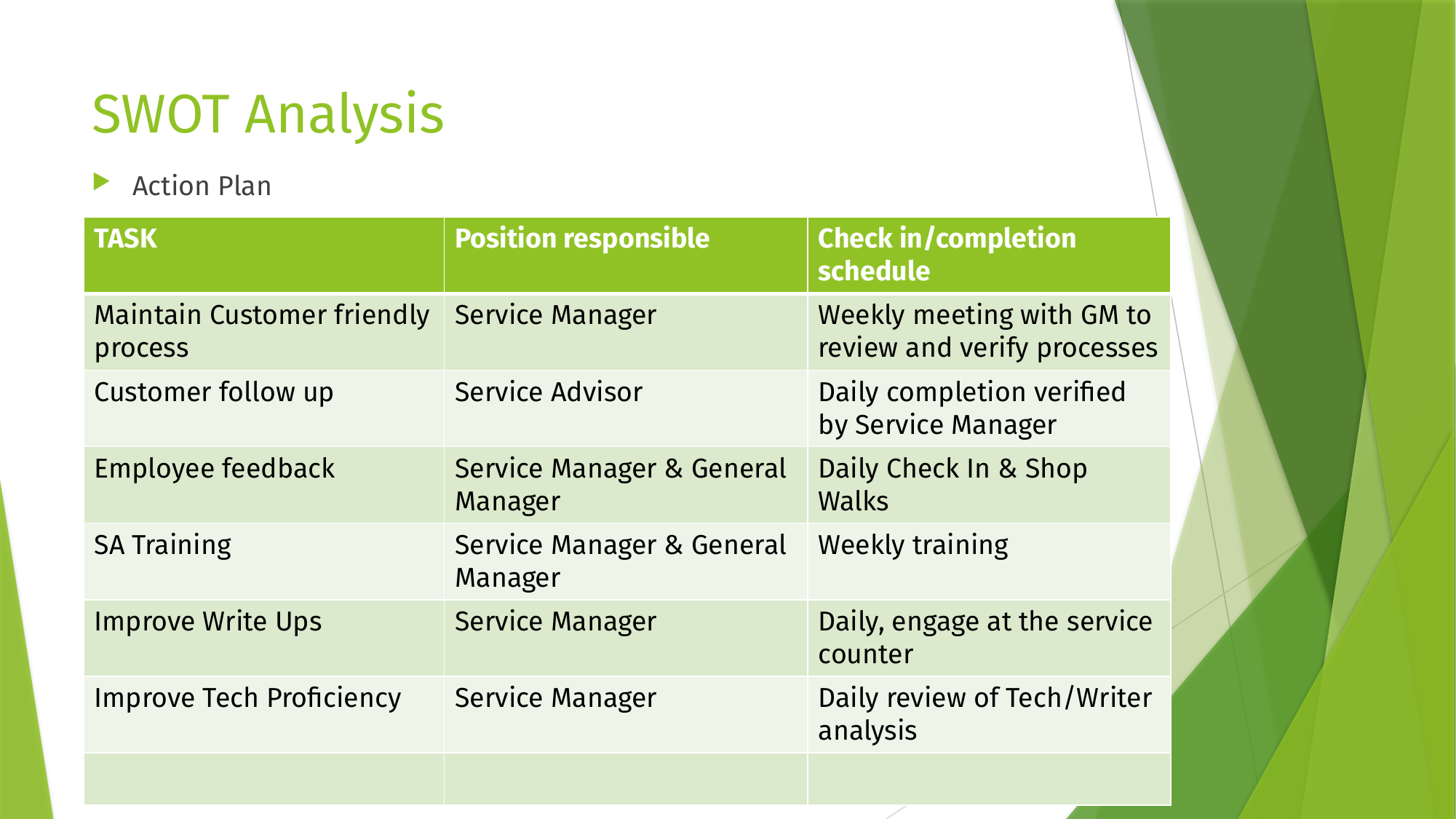

# SWOT Analysis
Action Plan

| TASK | Position responsible | Check in/completion schedule |
| --- | --- | --- |
| Maintain Customer friendly process | Service Manager | Weekly meeting with GM to review and verify processes |
| Customer follow up | Service Advisor | Daily completion verified by Service Manager |
| Employee feedback | Service Manager & General Manager | Daily Check In & Shop Walks |
| SA Training | Service Manager & General Manager | Weekly training |
| Improve Write Ups | Service Manager | Daily, engage at the service counter |
| Improve Tech Proficiency | Service Manager | Daily review of Tech/Writer analysis |
|  |  |  |